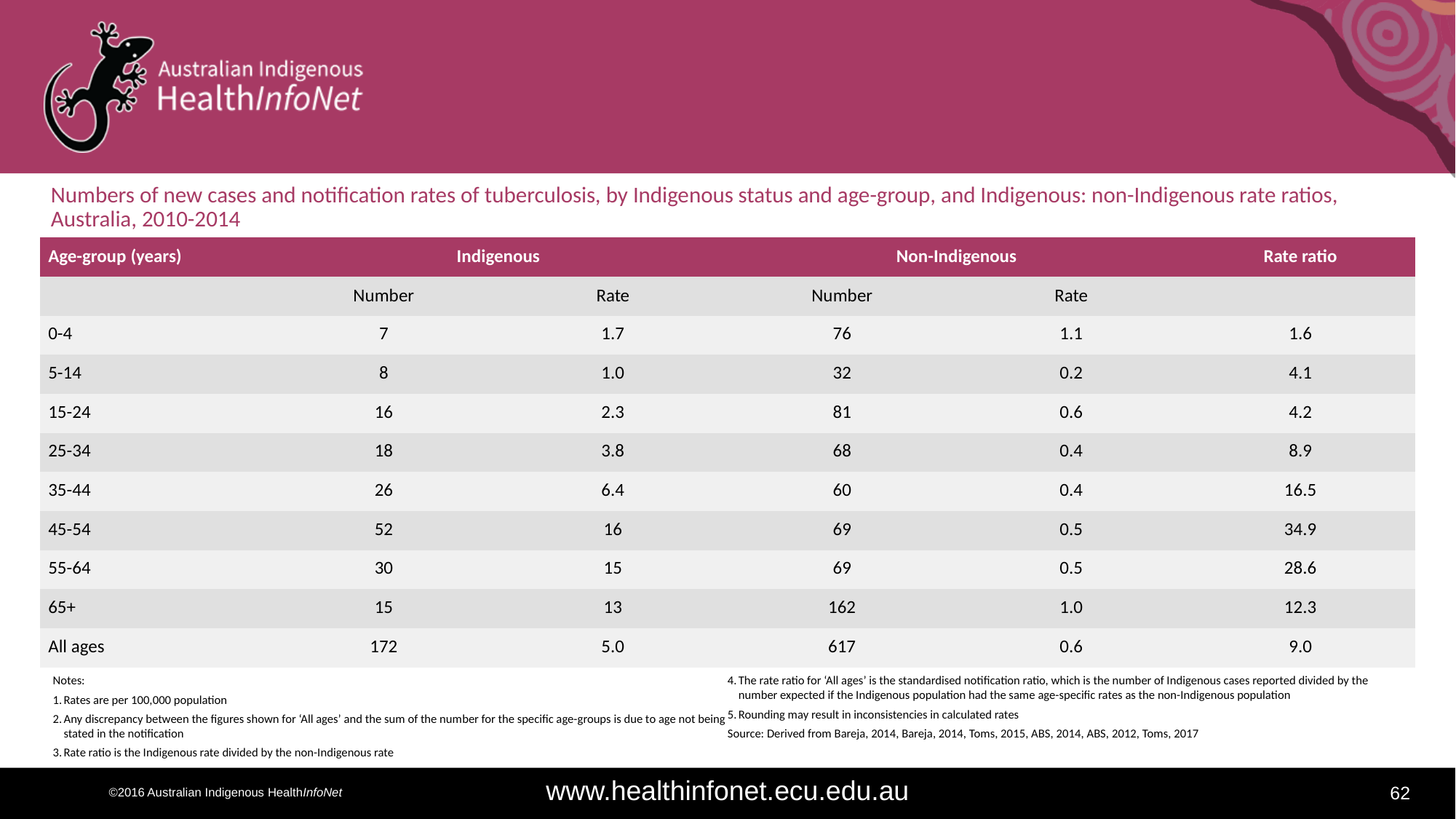

# Numbers of new cases and notification rates of tuberculosis, by Indigenous status and age-group, and Indigenous: non-Indigenous rate ratios, Australia, 2010-2014
| Age-group (years) | Indigenous |  | Non-Indigenous |  | Rate ratio |
| --- | --- | --- | --- | --- | --- |
|  | Number | Rate | Number | Rate |  |
| 0-4 | 7 | 1.7 | 76 | 1.1 | 1.6 |
| 5-14 | 8 | 1.0 | 32 | 0.2 | 4.1 |
| 15-24 | 16 | 2.3 | 81 | 0.6 | 4.2 |
| 25-34 | 18 | 3.8 | 68 | 0.4 | 8.9 |
| 35-44 | 26 | 6.4 | 60 | 0.4 | 16.5 |
| 45-54 | 52 | 16 | 69 | 0.5 | 34.9 |
| 55-64 | 30 | 15 | 69 | 0.5 | 28.6 |
| 65+ | 15 | 13 | 162 | 1.0 | 12.3 |
| All ages | 172 | 5.0 | 617 | 0.6 | 9.0 |
Notes:
Rates are per 100,000 population
Any discrepancy between the figures shown for ‘All ages’ and the sum of the number for the specific age-groups is due to age not being stated in the notification
Rate ratio is the Indigenous rate divided by the non-Indigenous rate
The rate ratio for ‘All ages’ is the standardised notification ratio, which is the number of Indigenous cases reported divided by the number expected if the Indigenous population had the same age-specific rates as the non-Indigenous population
Rounding may result in inconsistencies in calculated rates
Source: Derived from Bareja, 2014, Bareja, 2014, Toms, 2015, ABS, 2014, ABS, 2012, Toms, 2017